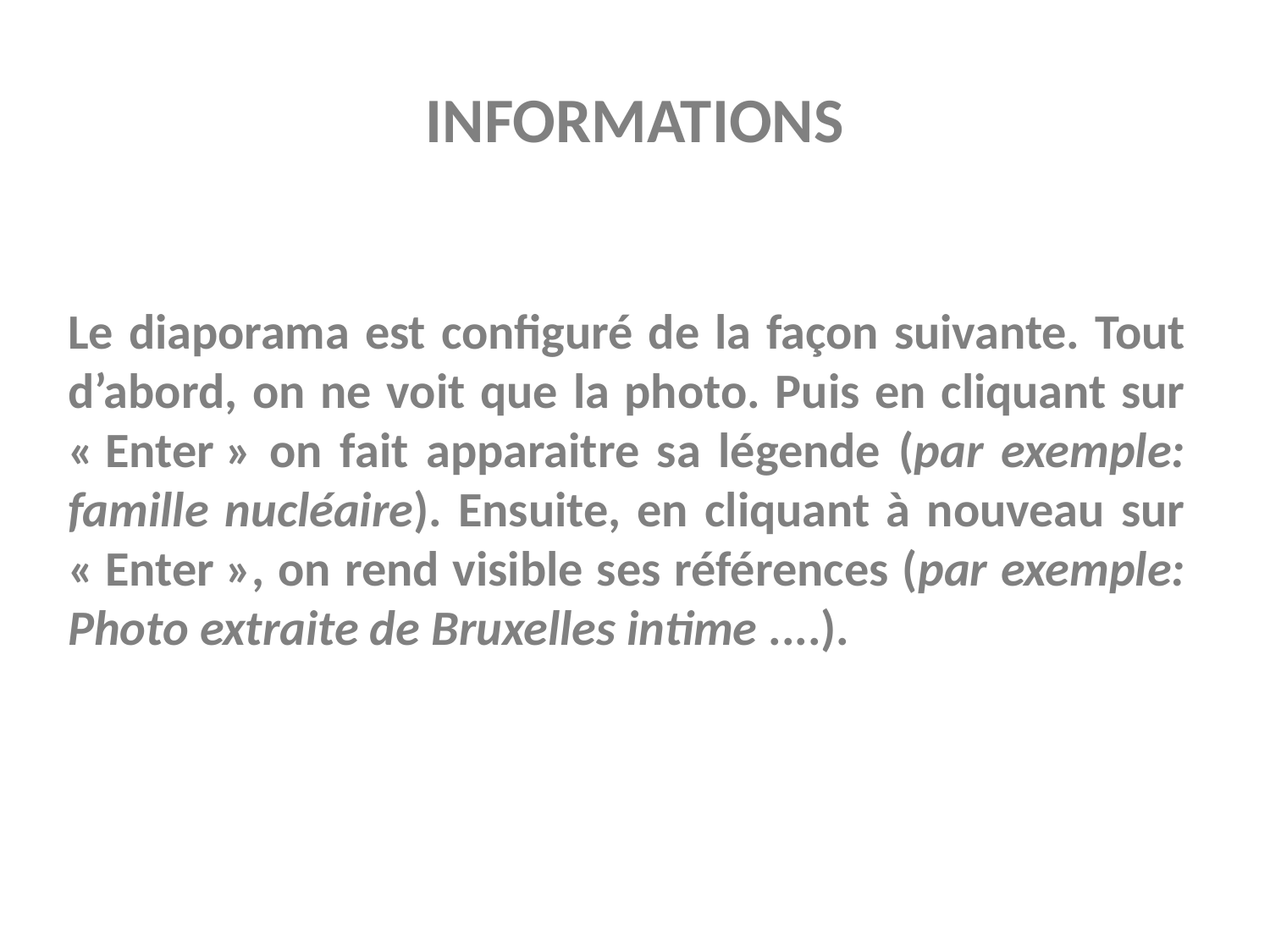

# INFORMATIONS

Le diaporama est configuré de la façon suivante. Tout d’abord, on ne voit que la photo. Puis en cliquant sur « Enter » on fait apparaitre sa légende (par exemple: famille nucléaire). Ensuite, en cliquant à nouveau sur « Enter », on rend visible ses références (par exemple: Photo extraite de Bruxelles intime ....).